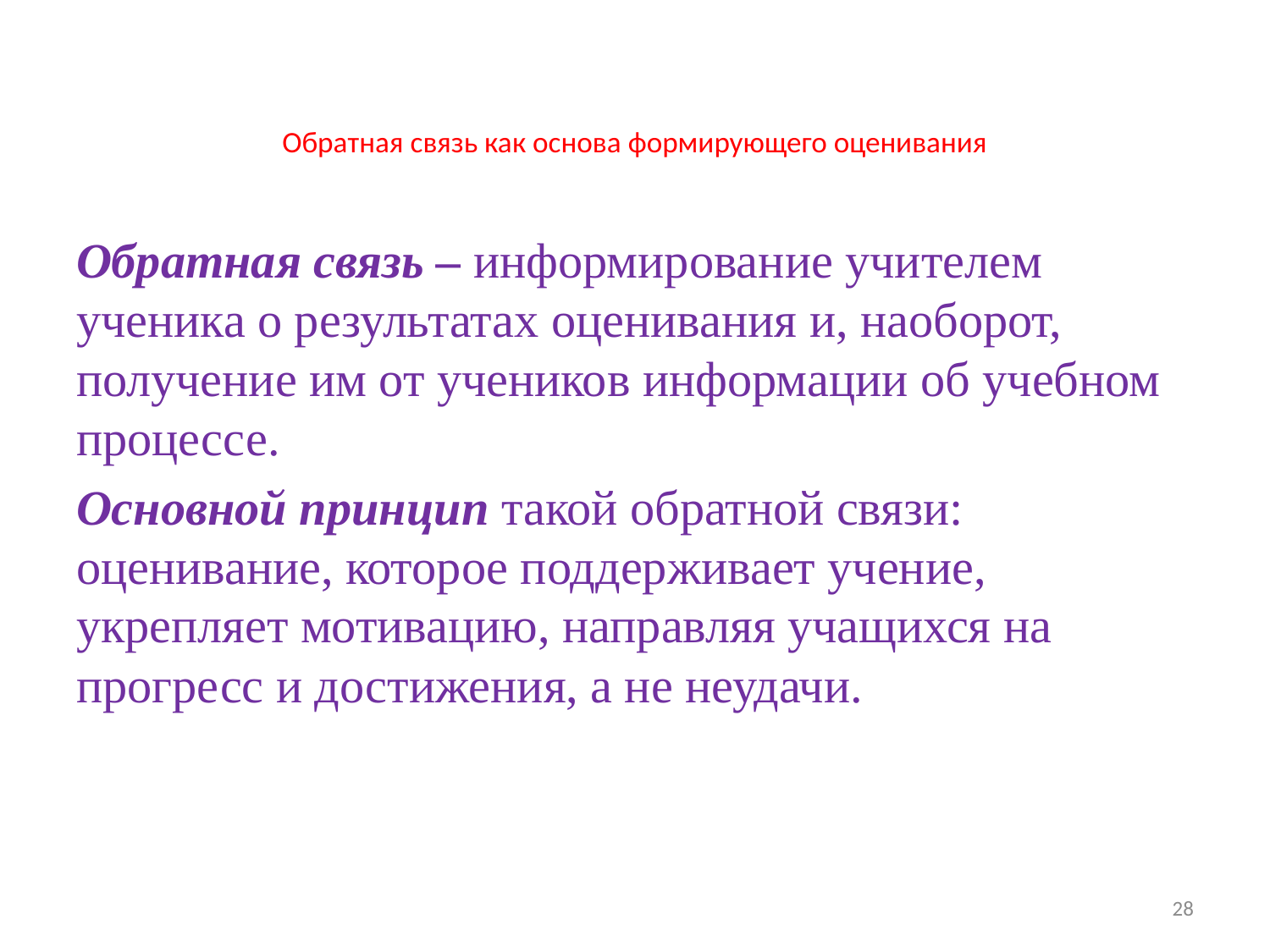

# Обратная связь как основа формирующего оценивания
Обратная связь – информирование учителем ученика о результатах оценивания и, наоборот, получение им от учеников информации об учебном процессе.
Основной принцип такой обратной связи: оценивание, которое поддерживает учение, укрепляет мотивацию, направляя учащихся на прогресс и достижения, а не неудачи.
28